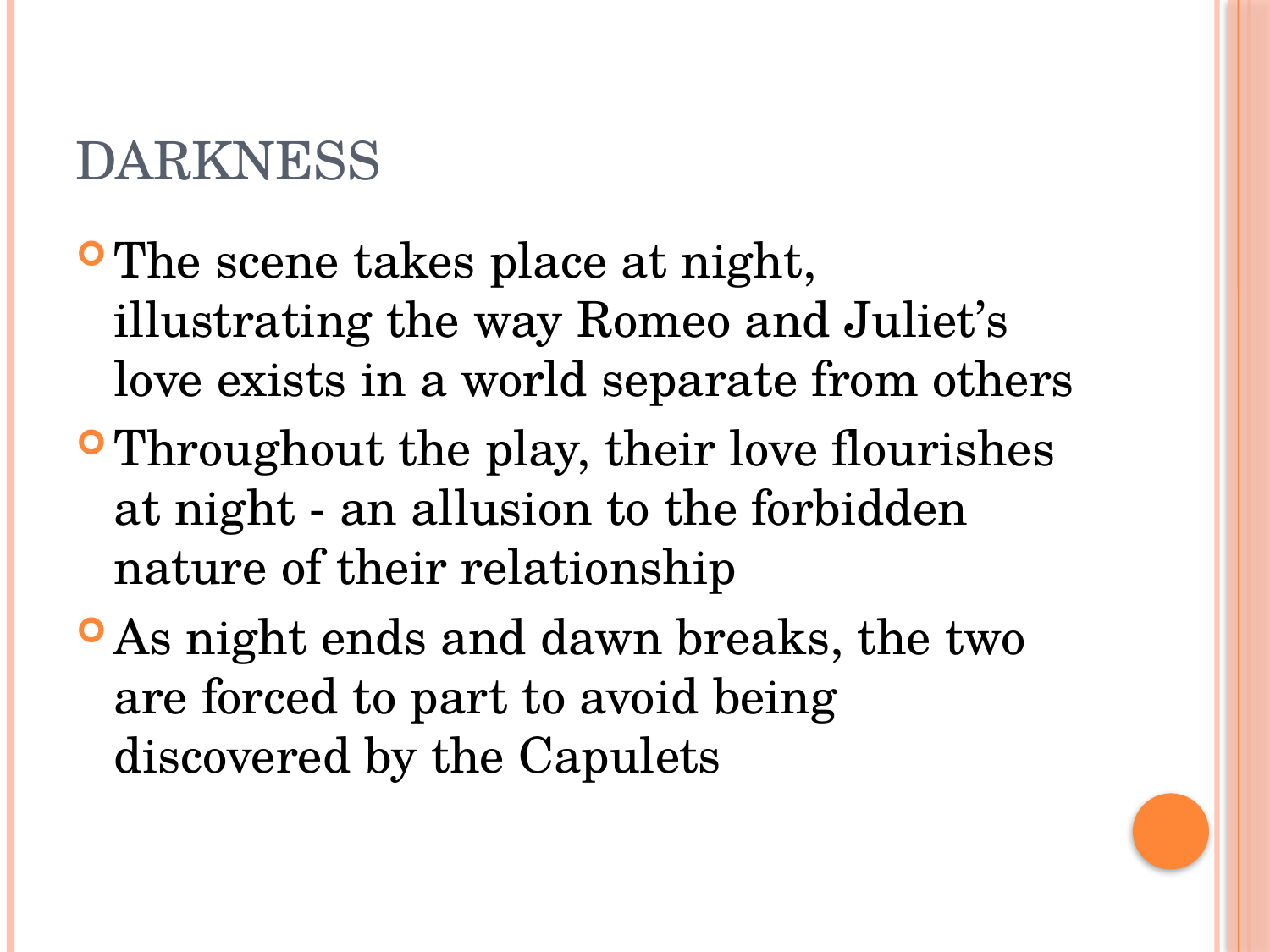

# Darkness
The scene takes place at night, illustrating the way Romeo and Juliet’s love exists in a world separate from others
Throughout the play, their love flourishes at night - an allusion to the forbidden nature of their relationship
As night ends and dawn breaks, the two are forced to part to avoid being discovered by the Capulets